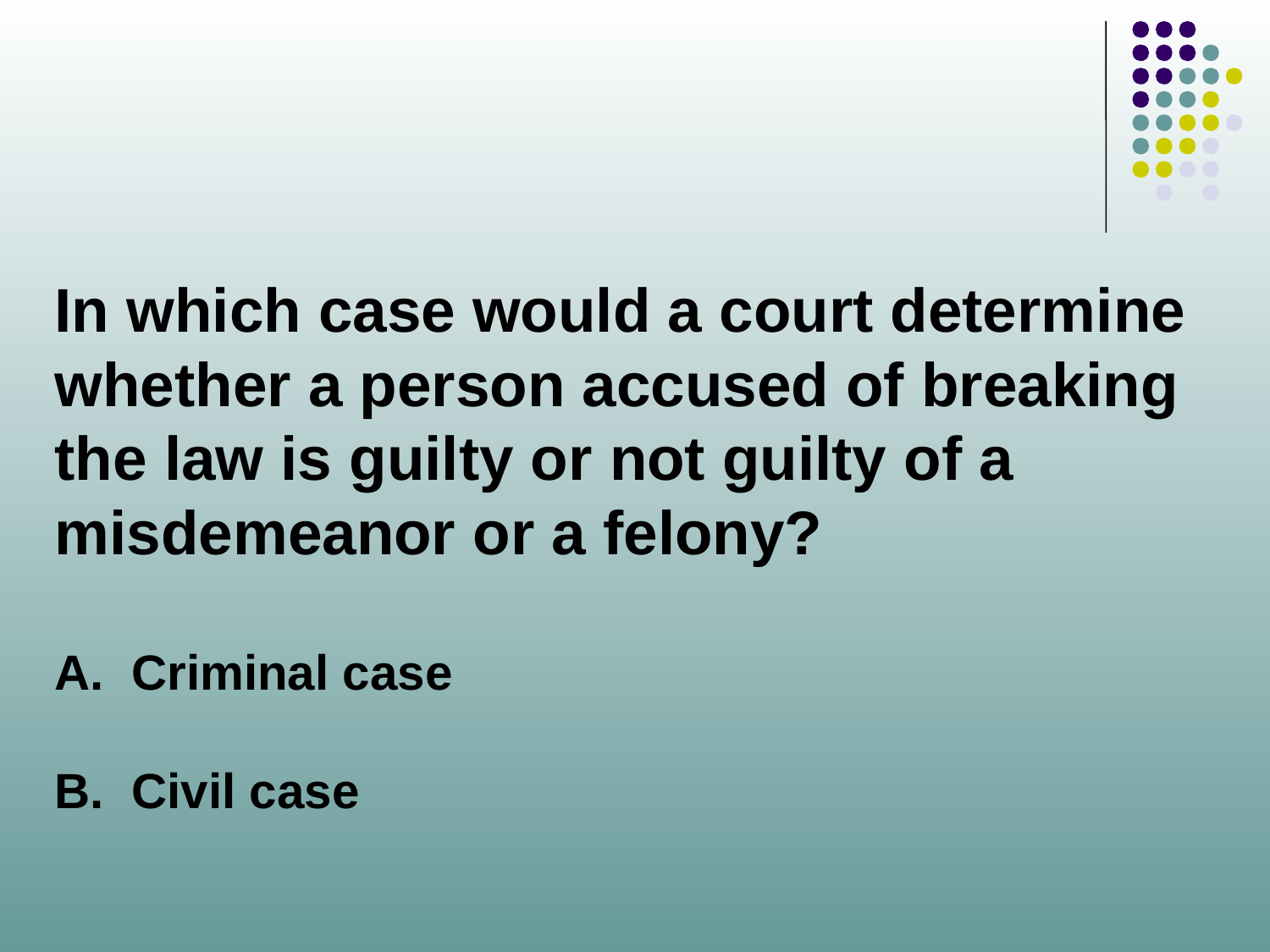

In which case would a court determine whether a person accused of breaking the law is guilty or not guilty of a misdemeanor or a felony?
A.  Criminal case
B.  Civil case